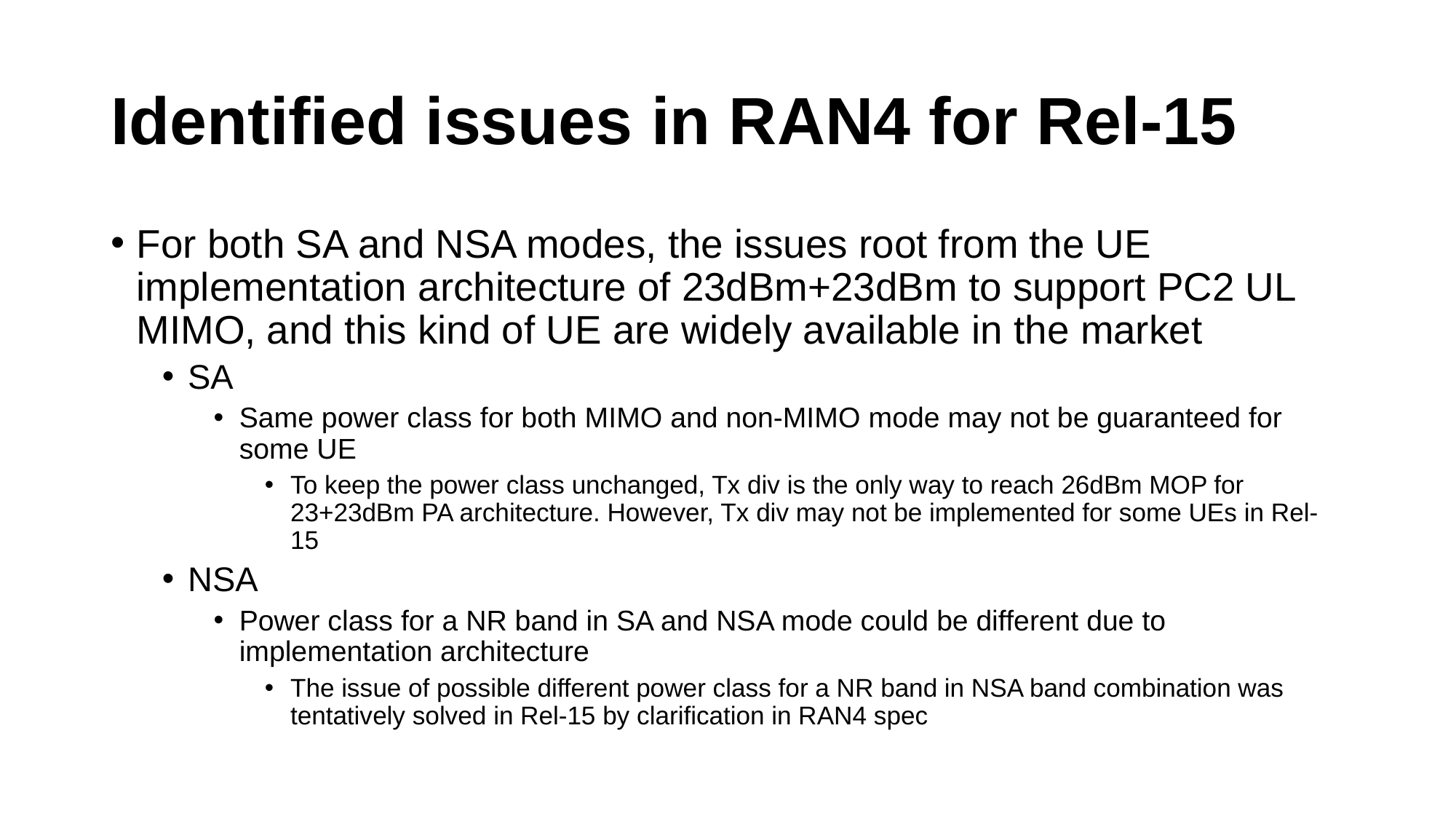

# Identified issues in RAN4 for Rel-15
For both SA and NSA modes, the issues root from the UE implementation architecture of 23dBm+23dBm to support PC2 UL MIMO, and this kind of UE are widely available in the market
SA
Same power class for both MIMO and non-MIMO mode may not be guaranteed for some UE
To keep the power class unchanged, Tx div is the only way to reach 26dBm MOP for 23+23dBm PA architecture. However, Tx div may not be implemented for some UEs in Rel-15
NSA
Power class for a NR band in SA and NSA mode could be different due to implementation architecture
The issue of possible different power class for a NR band in NSA band combination was tentatively solved in Rel-15 by clarification in RAN4 spec